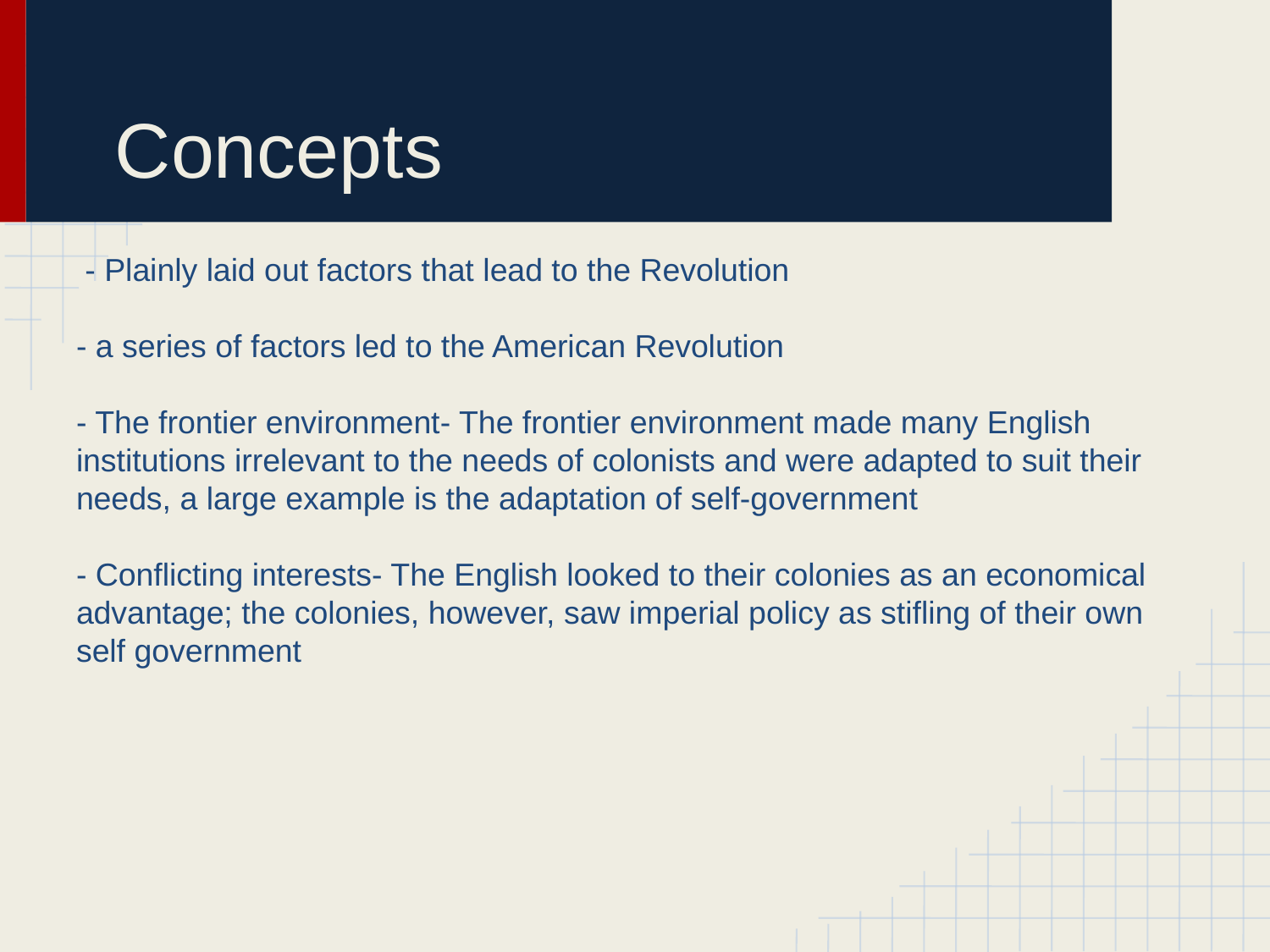

# Concepts
 - Plainly laid out factors that lead to the Revolution

- a series of factors led to the American Revolution

- The frontier environment- The frontier environment made many English institutions irrelevant to the needs of colonists and were adapted to suit their needs, a large example is the adaptation of self-government

- Conflicting interests- The English looked to their colonies as an economical advantage; the colonies, however, saw imperial policy as stifling of their own self government